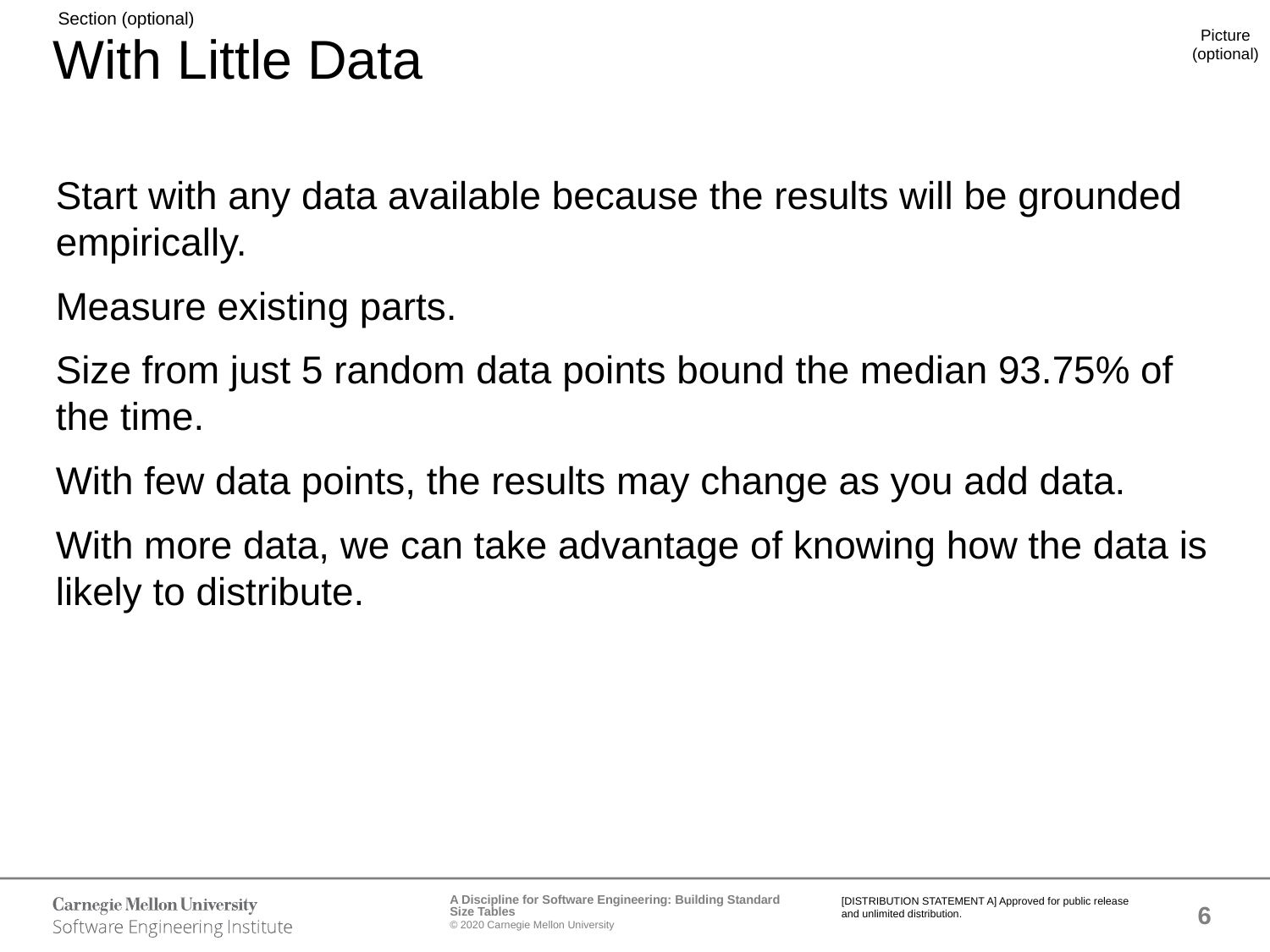

# With Little Data
Start with any data available because the results will be grounded empirically.
Measure existing parts.
Size from just 5 random data points bound the median 93.75% of the time.
With few data points, the results may change as you add data.
With more data, we can take advantage of knowing how the data is likely to distribute.